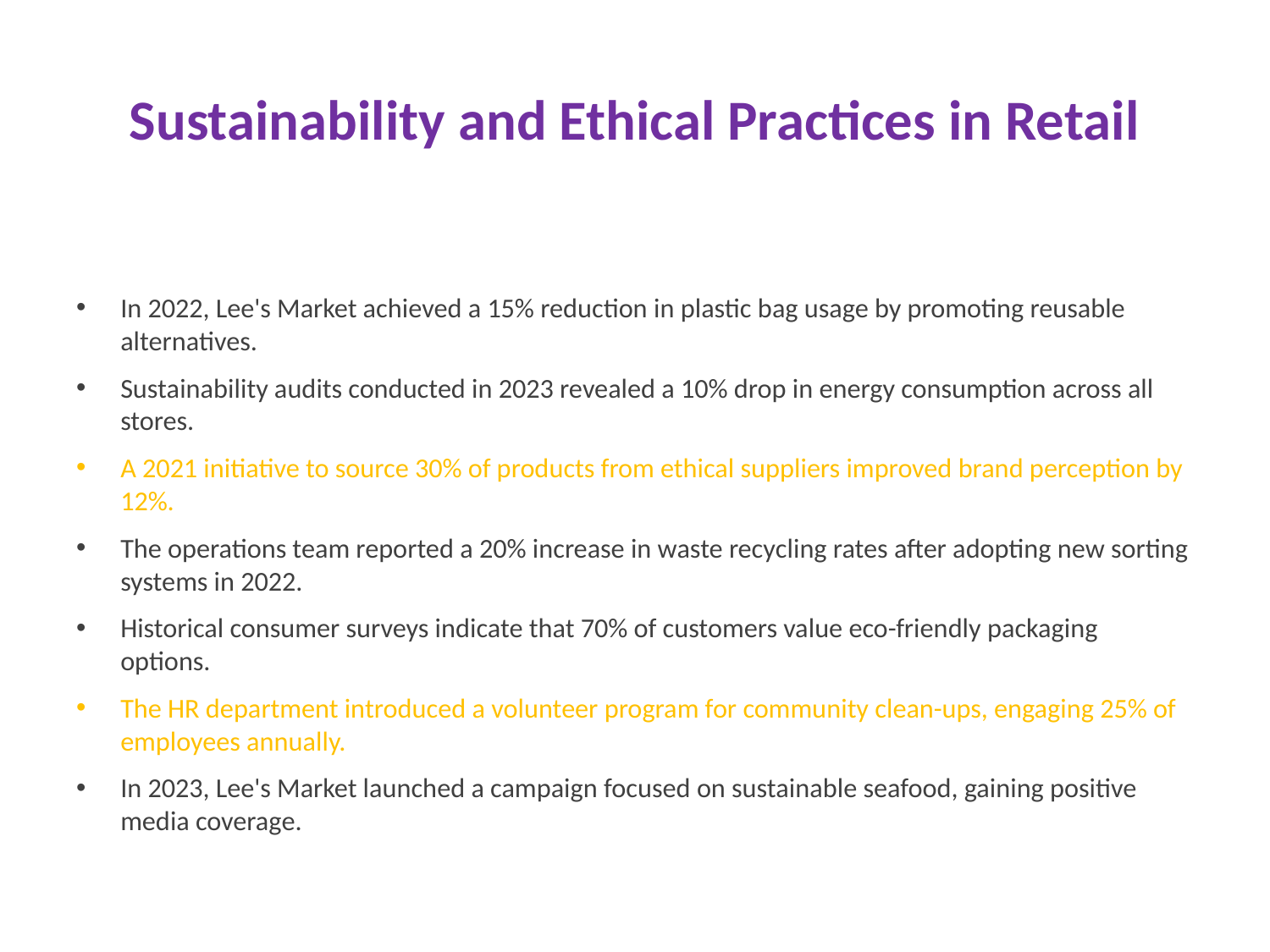

# Sustainability and Ethical Practices in Retail

In 2022, Lee's Market achieved a 15% reduction in plastic bag usage by promoting reusable alternatives.
Sustainability audits conducted in 2023 revealed a 10% drop in energy consumption across all stores.
A 2021 initiative to source 30% of products from ethical suppliers improved brand perception by 12%.
The operations team reported a 20% increase in waste recycling rates after adopting new sorting systems in 2022.
Historical consumer surveys indicate that 70% of customers value eco-friendly packaging options.
The HR department introduced a volunteer program for community clean-ups, engaging 25% of employees annually.
In 2023, Lee's Market launched a campaign focused on sustainable seafood, gaining positive media coverage.